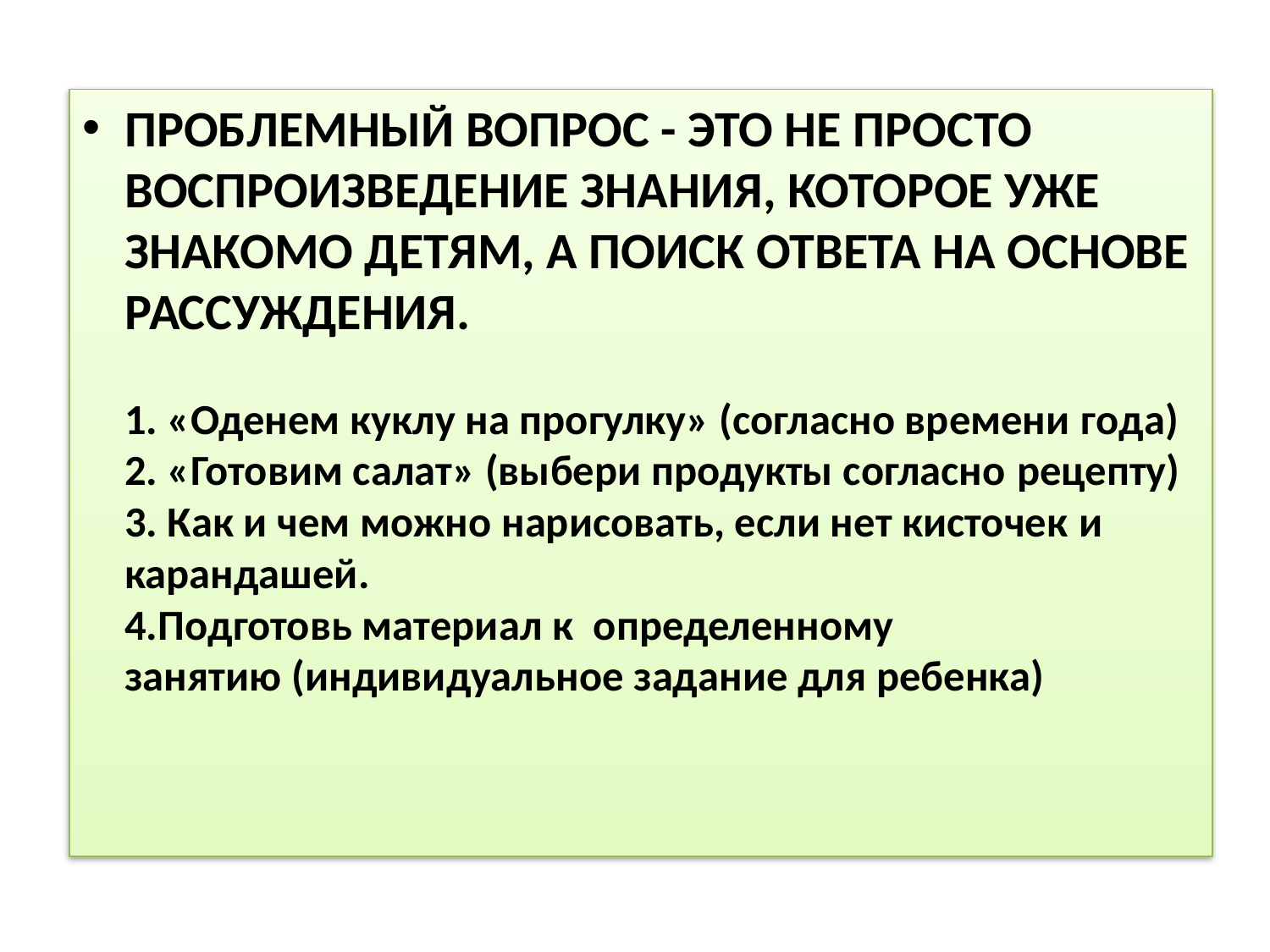

#
ПРОБЛЕМНЫЙ ВОПРОС - ЭТО НЕ ПРОСТО ВОСПРОИЗВЕДЕНИЕ ЗНАНИЯ, КОТОРОЕ УЖЕ ЗНАКОМО ДЕТЯМ, А ПОИСК ОТВЕТА НА ОСНОВЕ РАССУЖДЕНИЯ.​
​
1. «Оденем куклу на прогулку» (согласно времени года)​
2. «Готовим салат» (выбери продукты согласно рецепту)​
3. Как и чем можно нарисовать, если нет кисточек и карандашей.​
4.Подготовь материал к  определенному занятию (индивидуальное задание для ребенка)​